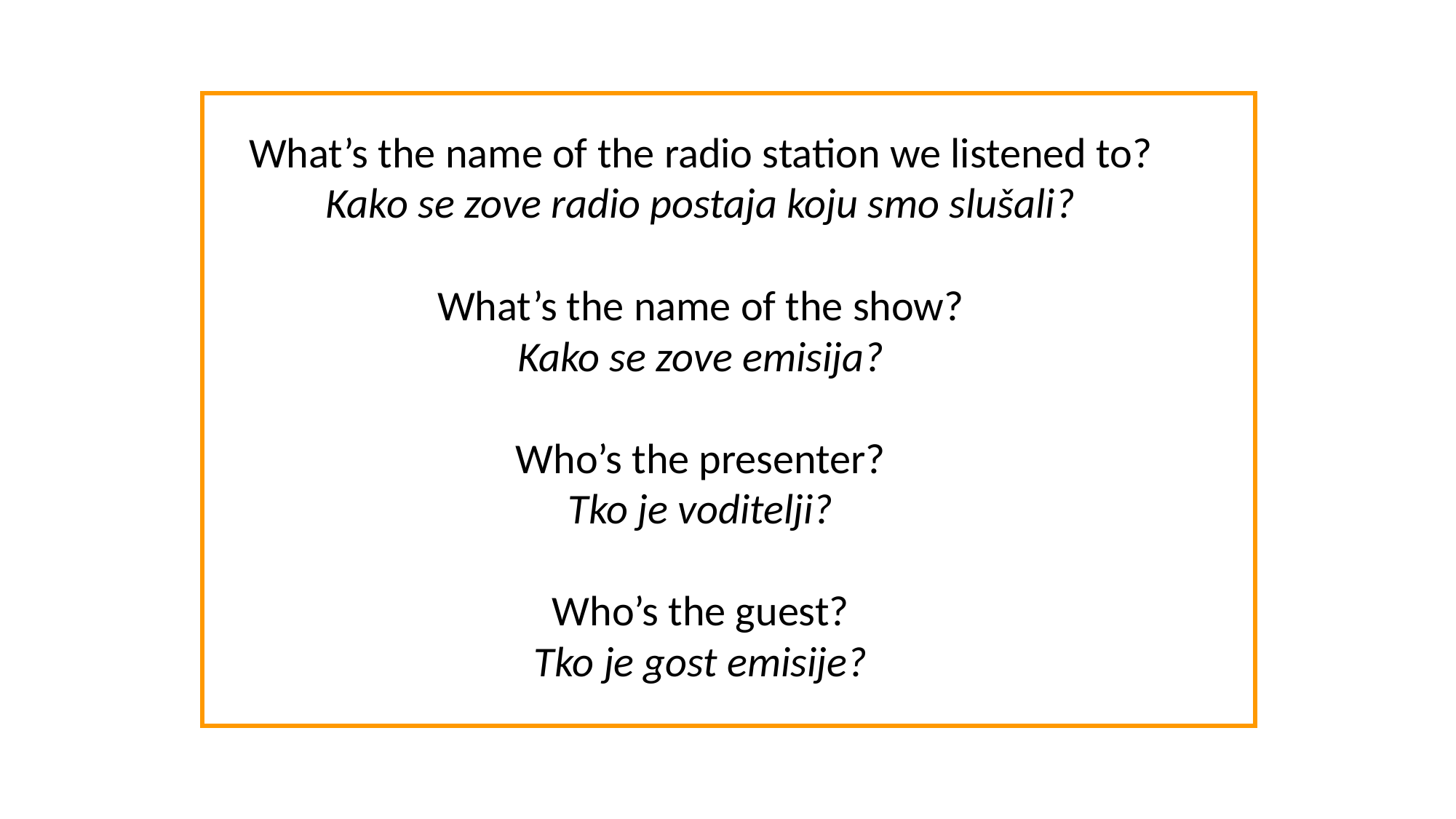

What’s the name of the radio station we listened to?
Kako se zove radio postaja koju smo slušali?

What’s the name of the show?
Kako se zove emisija?

Who’s the presenter?
Tko je voditelji?

Who’s the guest?
Tko je gost emisije?